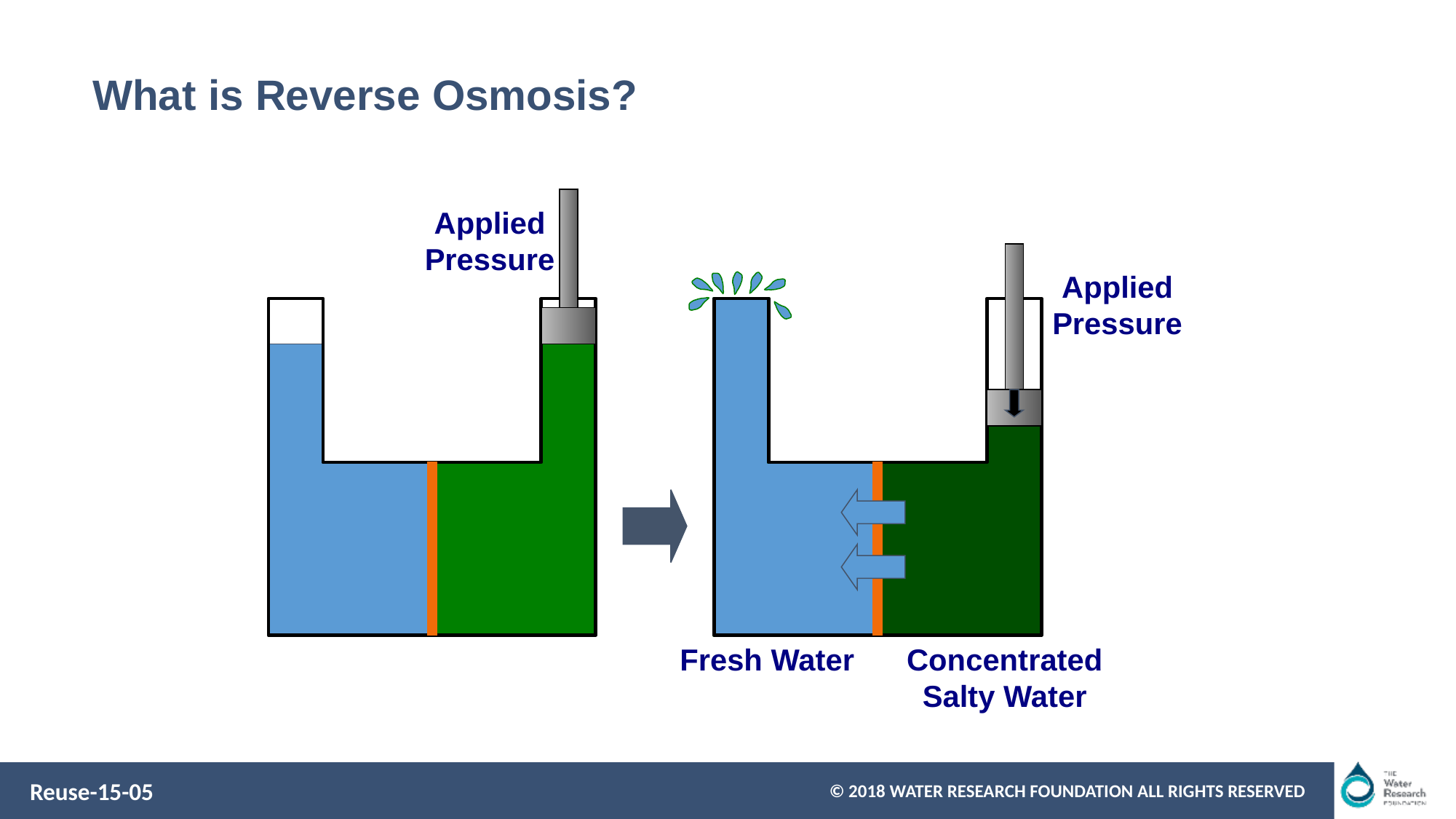

# What is Reverse Osmosis?

Applied
Pressure

Applied
Pressure

Fresh Water
Concentrated
Salty Water